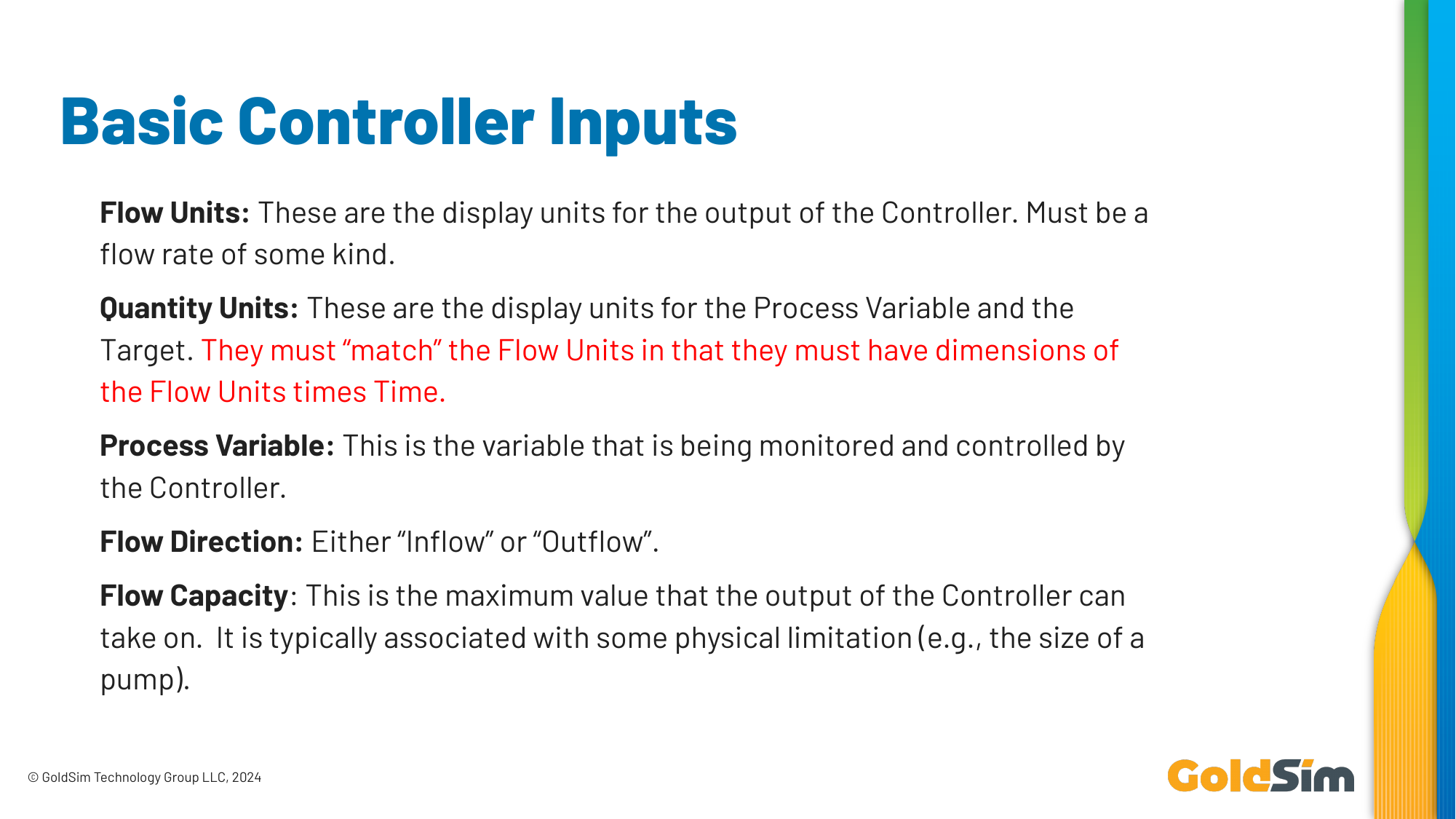

# Basic Controller Inputs
Flow Units: These are the display units for the output of the Controller. Must be a flow rate of some kind.
Quantity Units: These are the display units for the Process Variable and the Target. They must “match” the Flow Units in that they must have dimensions of the Flow Units times Time.
Process Variable: This is the variable that is being monitored and controlled by the Controller.
Flow Direction: Either “Inflow” or “Outflow”.
Flow Capacity: This is the maximum value that the output of the Controller can take on.  It is typically associated with some physical limitation (e.g., the size of a pump).
© GoldSim Technology Group LLC, 2024